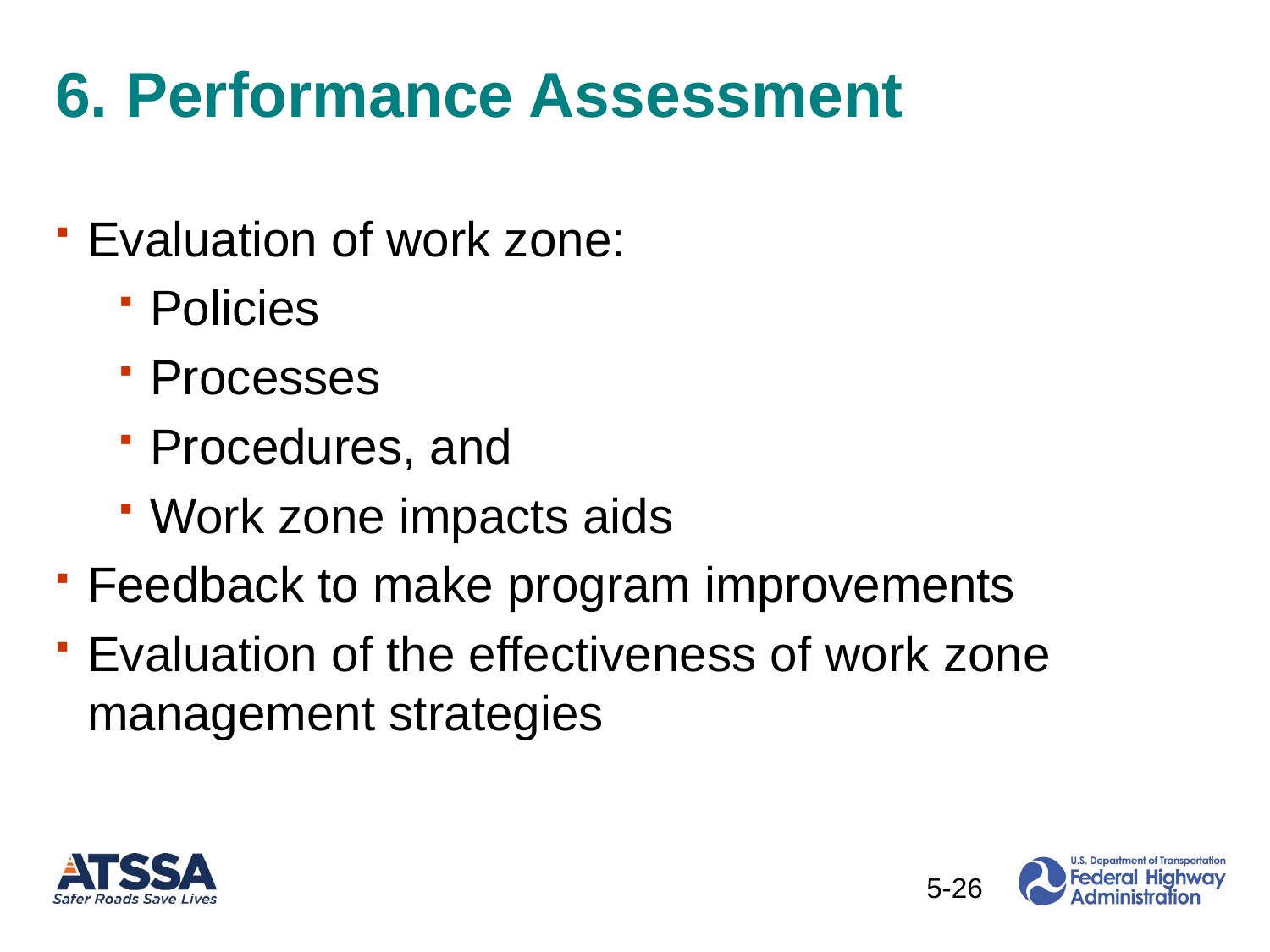

# 6. Performance Assessment
Evaluation of work zone:
Policies
Processes
Procedures, and
Work zone impacts aids
Feedback to make program improvements
Evaluation of the effectiveness of work zone management strategies